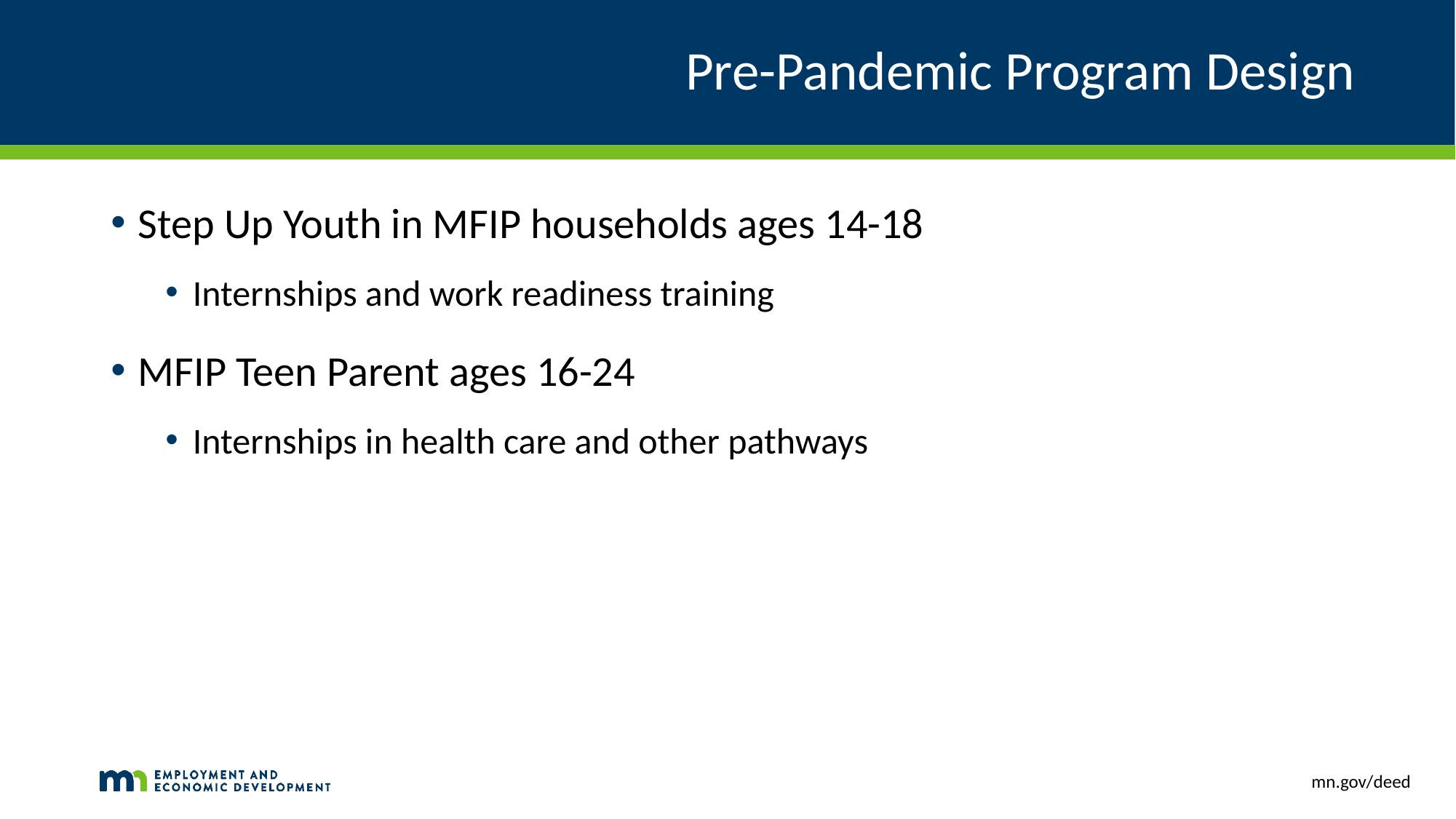

# Pre-Pandemic Program Design
Step Up Youth in MFIP households ages 14-18
Internships and work readiness training
MFIP Teen Parent ages 16-24
Internships in health care and other pathways

mn.gov/deed